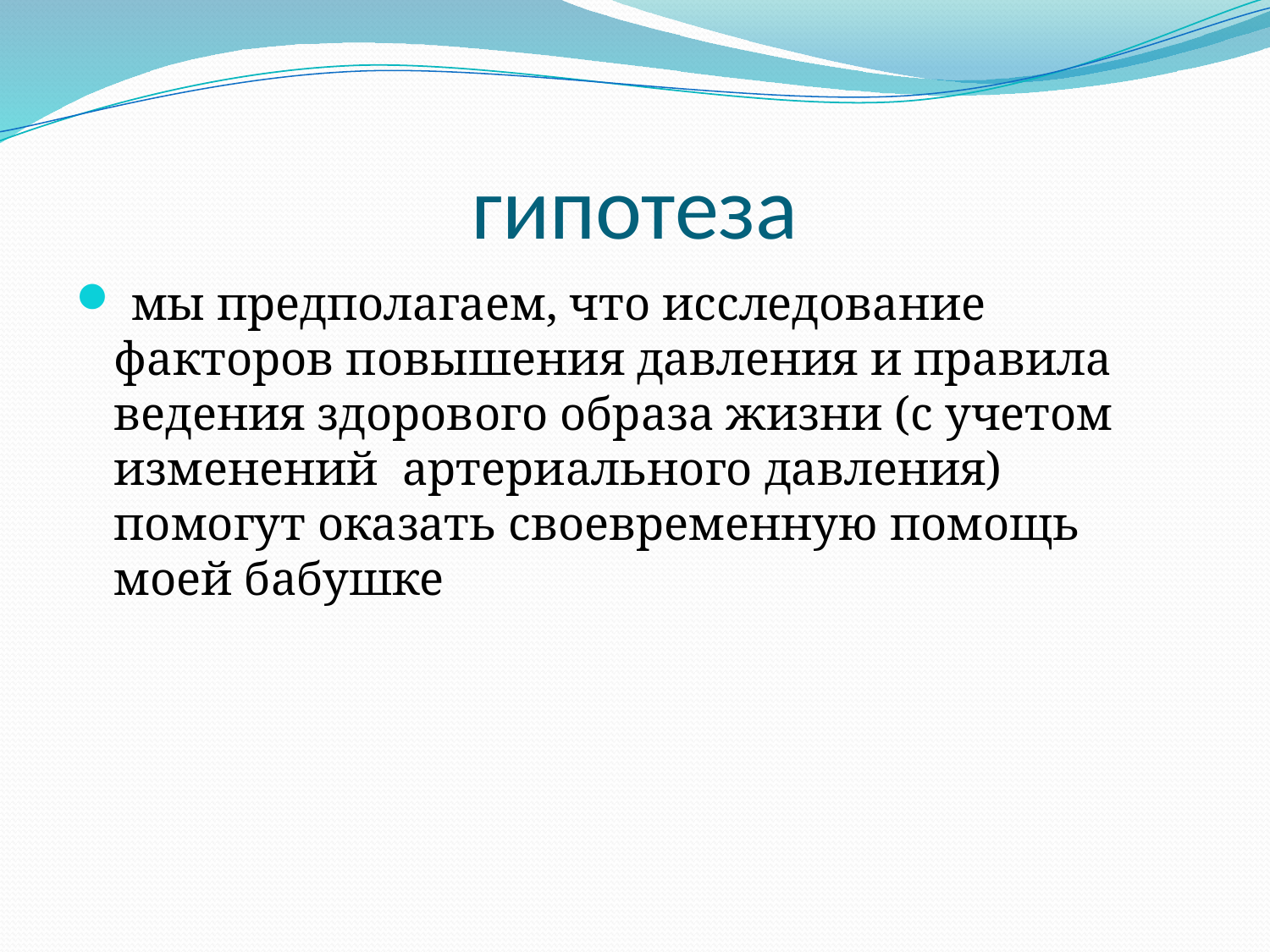

# гипотеза
 мы предполагаем, что исследование факторов повышения давления и правила ведения здорового образа жизни (с учетом изменений  артериального давления) помогут оказать своевременную помощь моей бабушке